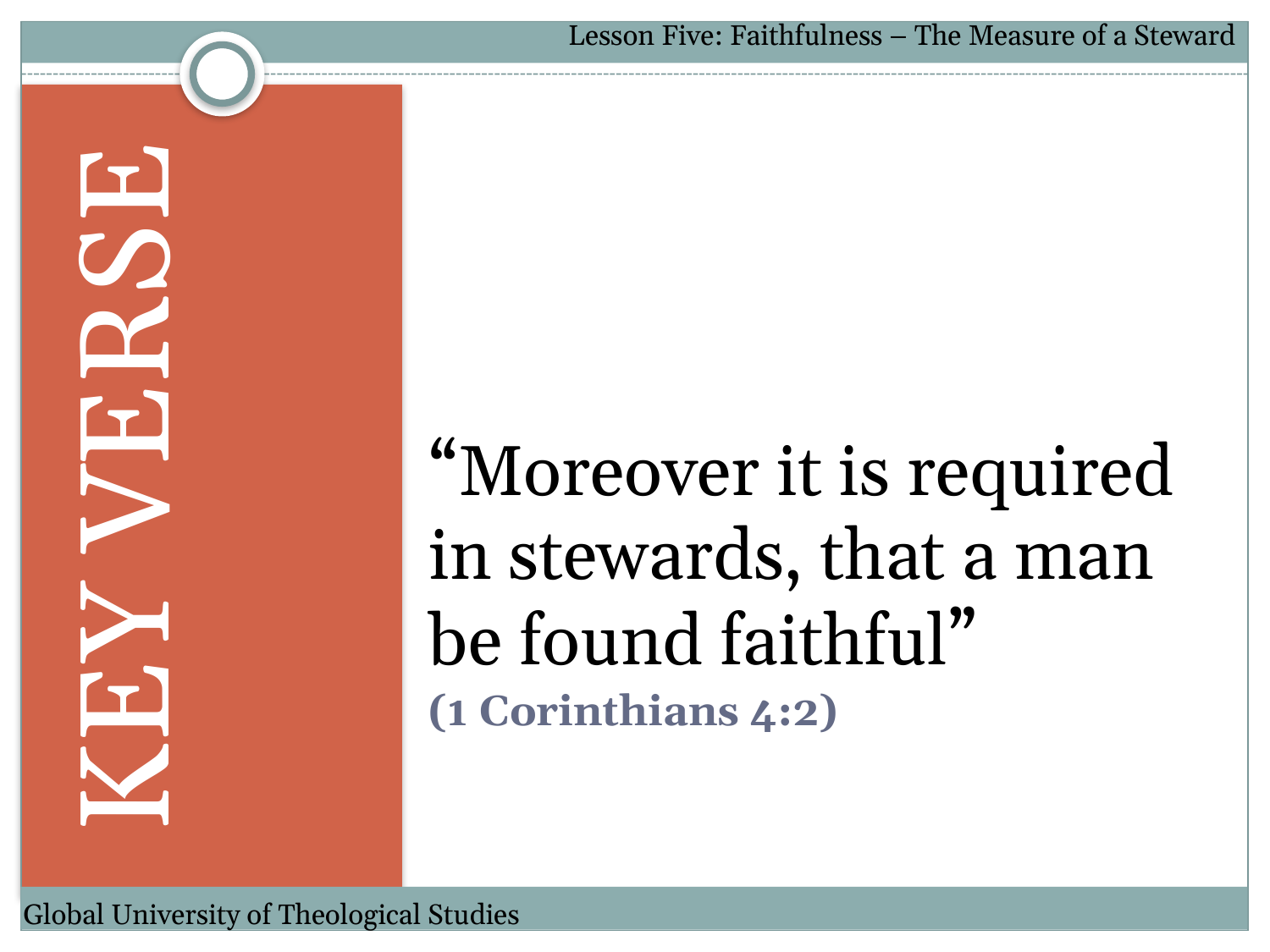

Lesson Five: Faithfulness – The Measure of a Steward
Key verse
“Moreover it is required in stewards, that a man be found faithful”
# (1 Corinthians 4:2)
Global University of Theological Studies